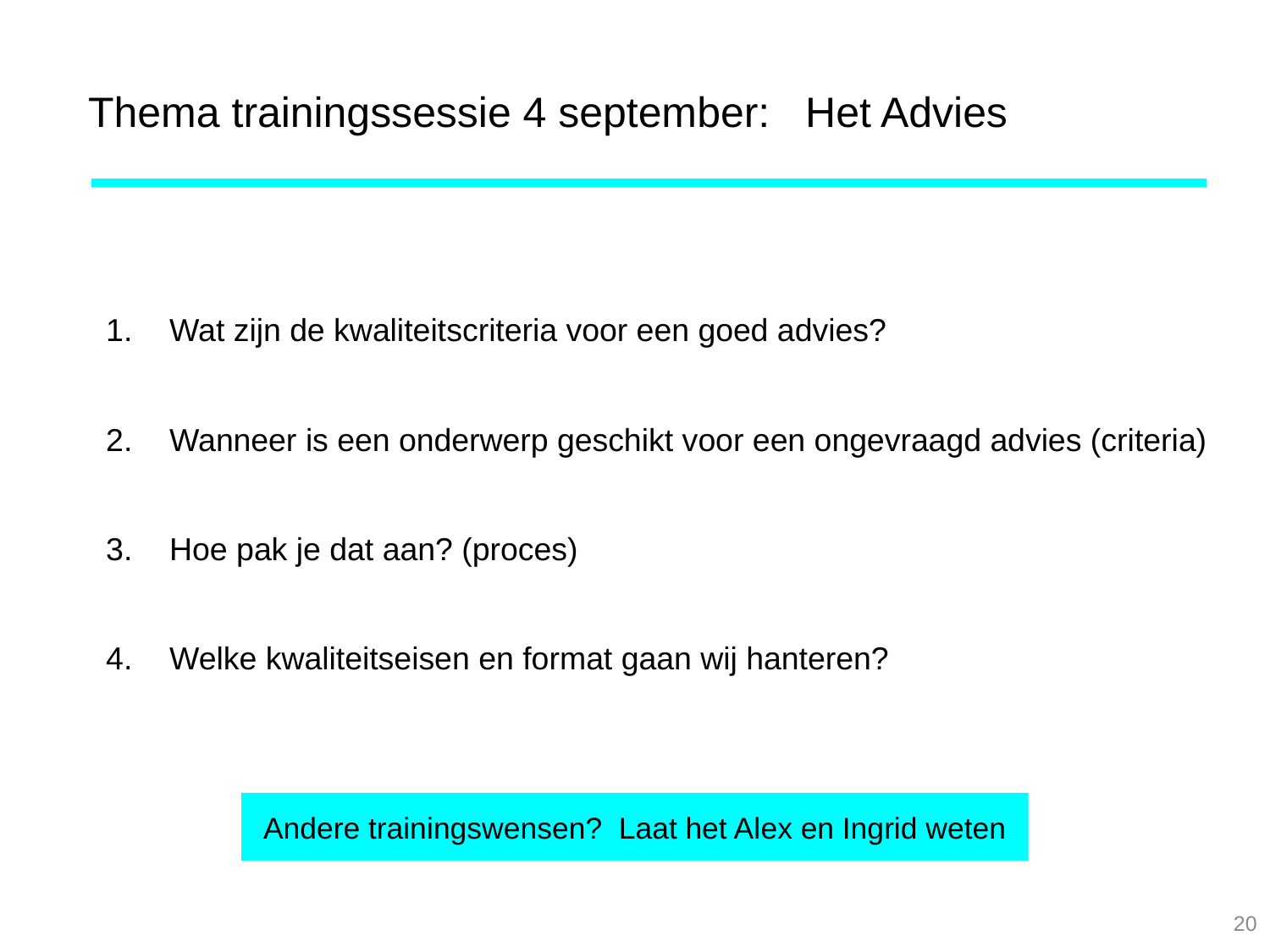

# Thema trainingssessie 4 september:   Het Advies
Wat zijn de kwaliteitscriteria voor een goed advies?
Wanneer is een onderwerp geschikt voor een ongevraagd advies (criteria)
Hoe pak je dat aan? (proces)
Welke kwaliteitseisen en format gaan wij hanteren?
Andere trainingswensen?  Laat het Alex en Ingrid weten
20